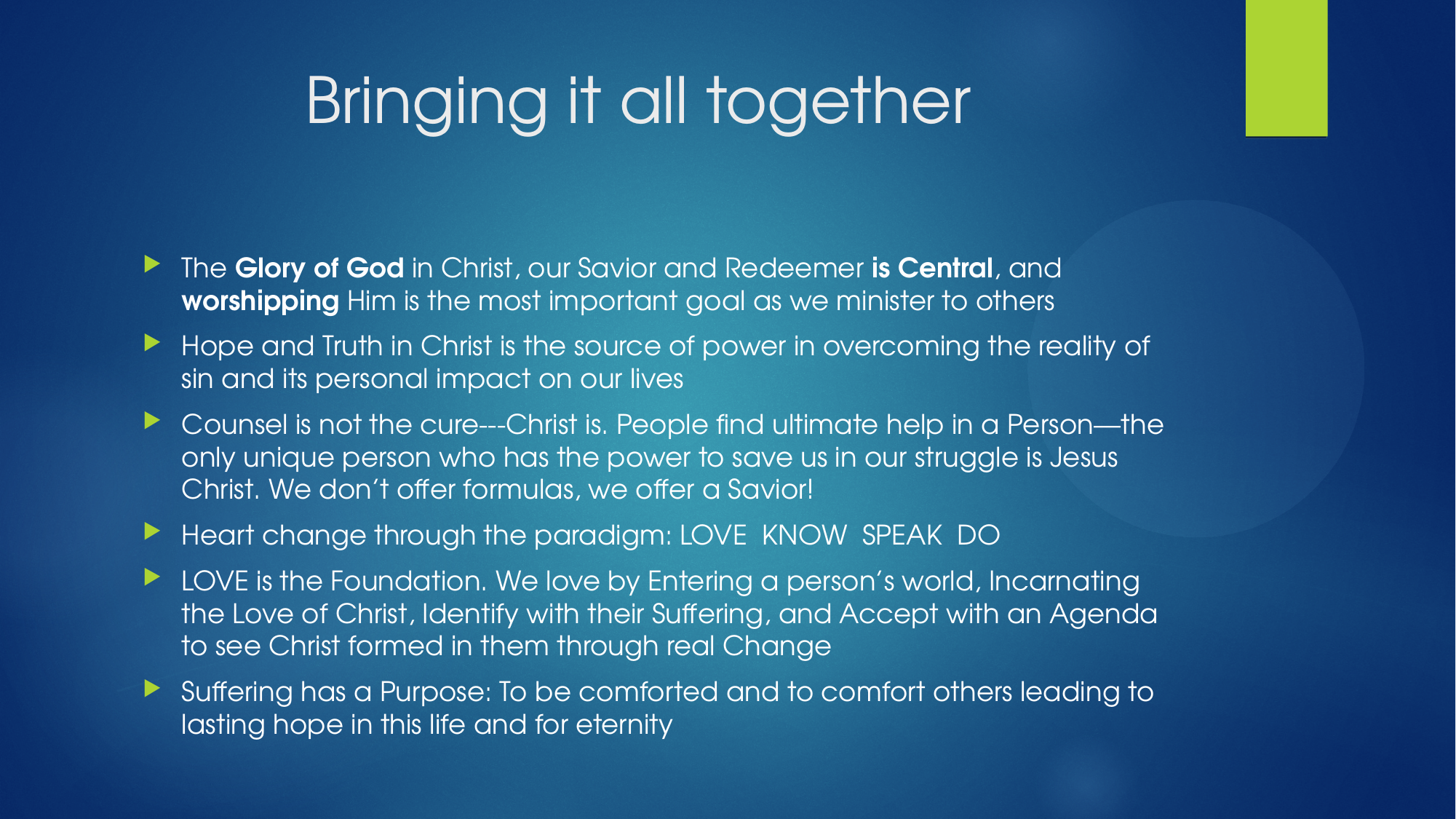

# Bringing it all together
The Glory of God in Christ, our Savior and Redeemer is Central, and worshipping Him is the most important goal as we minister to others
Hope and Truth in Christ is the source of power in overcoming the reality of sin and its personal impact on our lives
Counsel is not the cure---Christ is. People find ultimate help in a Person—the only unique person who has the power to save us in our struggle is Jesus Christ. We don’t offer formulas, we offer a Savior!
Heart change through the paradigm: LOVE  KNOW  SPEAK  DO
LOVE is the Foundation. We love by Entering a person’s world, Incarnating the Love of Christ, Identify with their Suffering, and Accept with an Agenda to see Christ formed in them through real Change
Suffering has a Purpose: To be comforted and to comfort others leading to lasting hope in this life and for eternity